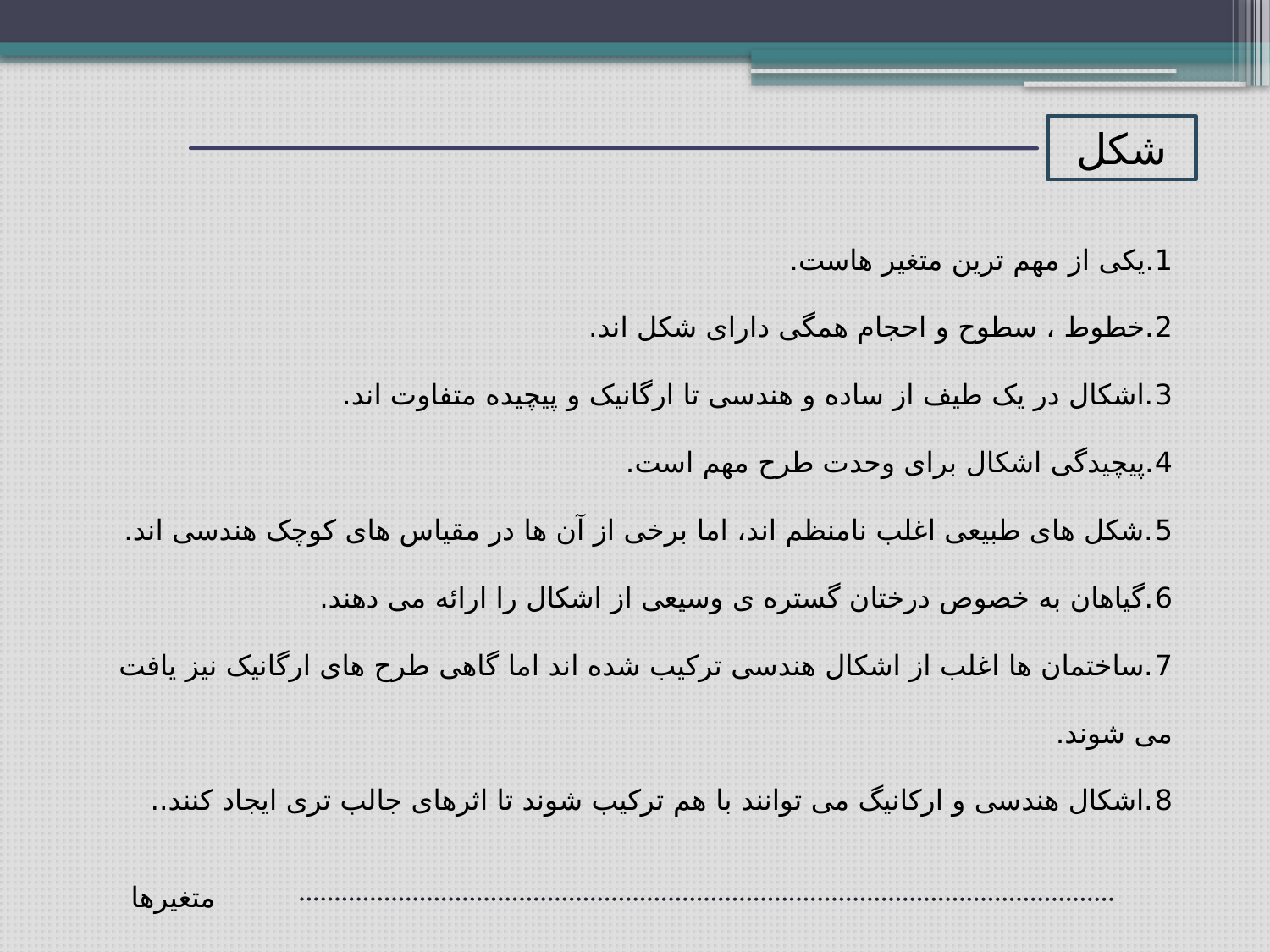

شکل
1.یکی از مهم ترین متغیر هاست.
2.خطوط ، سطوح و احجام همگی دارای شکل اند.
3.اشکال در یک طیف از ساده و هندسی تا ارگانیک و پیچیده متفاوت اند.
4.پیچیدگی اشکال برای وحدت طرح مهم است.
5.شکل های طبیعی اغلب نامنظم اند، اما برخی از آن ها در مقیاس های کوچک هندسی اند.
6.گیاهان به خصوص درختان گستره ی وسیعی از اشکال را ارائه می دهند.
7.ساختمان ها اغلب از اشکال هندسی ترکیب شده اند اما گاهی طرح های ارگانیک نیز یافت می شوند.
8.اشکال هندسی و ارکانیگ می توانند با هم ترکیب شوند تا اثرهای جالب تری ایجاد کنند..
متغیرها